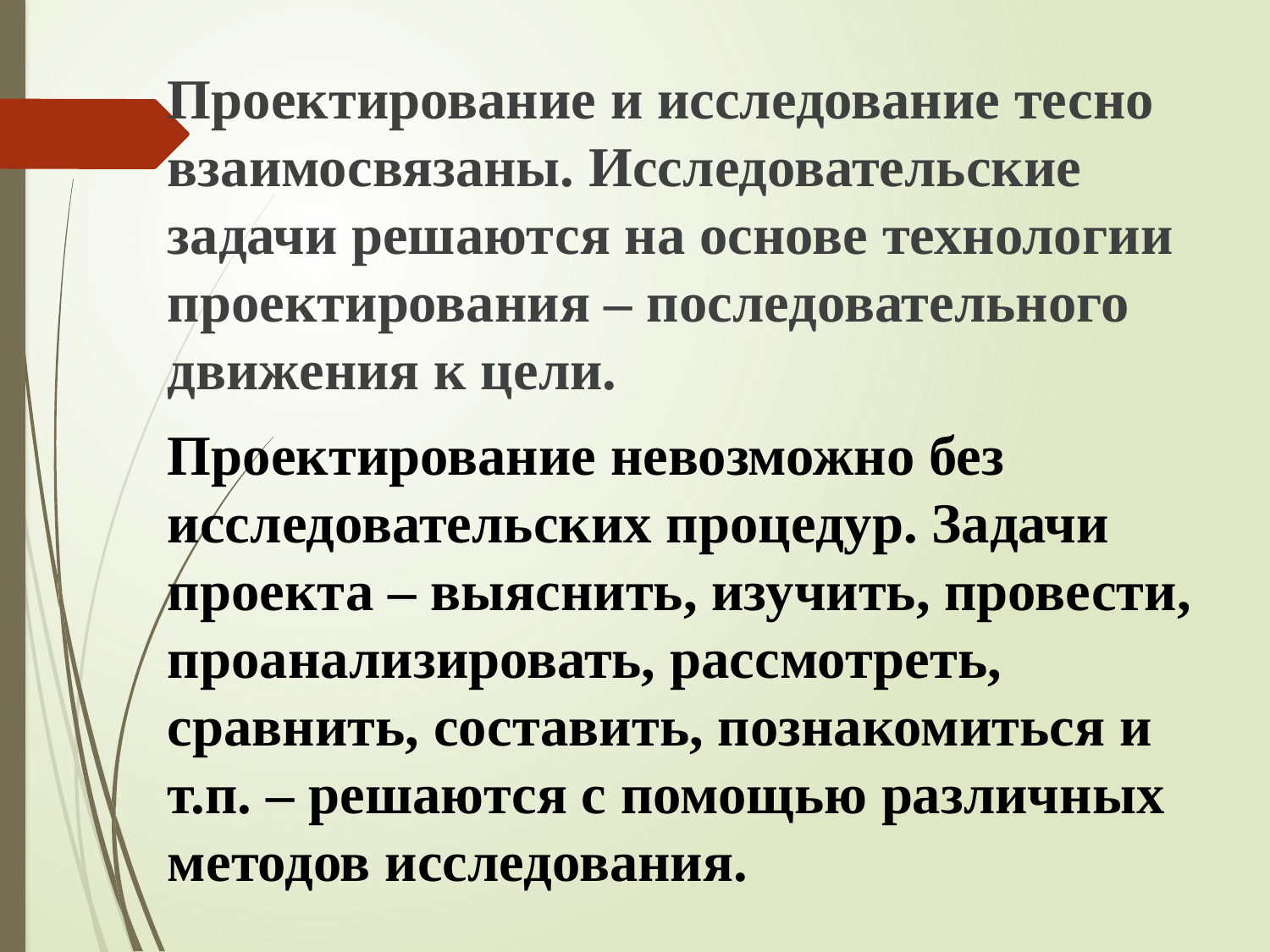

Проектирование и исследование тесно взаимосвязаны. Исследовательские задачи решаются на основе технологии проектирования – последовательного движения к цели.
Проектирование невозможно без исследовательских процедур. Задачи проекта – выяснить, изучить, провести, проанализировать, рассмотреть, сравнить, составить, познакомиться и т.п. – решаются с помощью различных методов исследования.